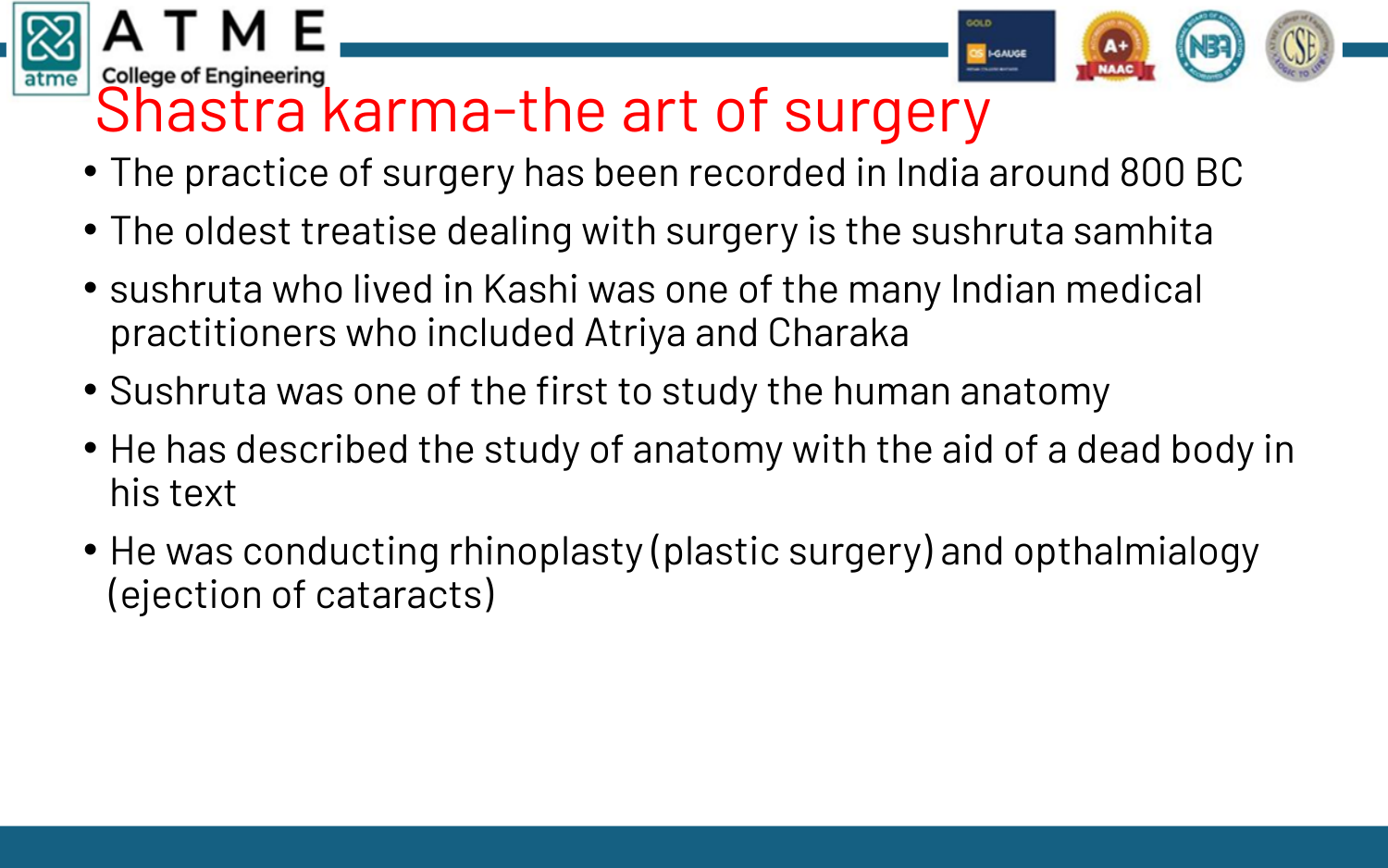

# Shastra karma-the art of surgery
The practice of surgery has been recorded in India around 800 BC
The oldest treatise dealing with surgery is the sushruta samhita
sushruta who lived in Kashi was one of the many Indian medical practitioners who included Atriya and Charaka
Sushruta was one of the first to study the human anatomy
He has described the study of anatomy with the aid of a dead body in his text
He was conducting rhinoplasty (plastic surgery) and opthalmialogy (ejection of cataracts)